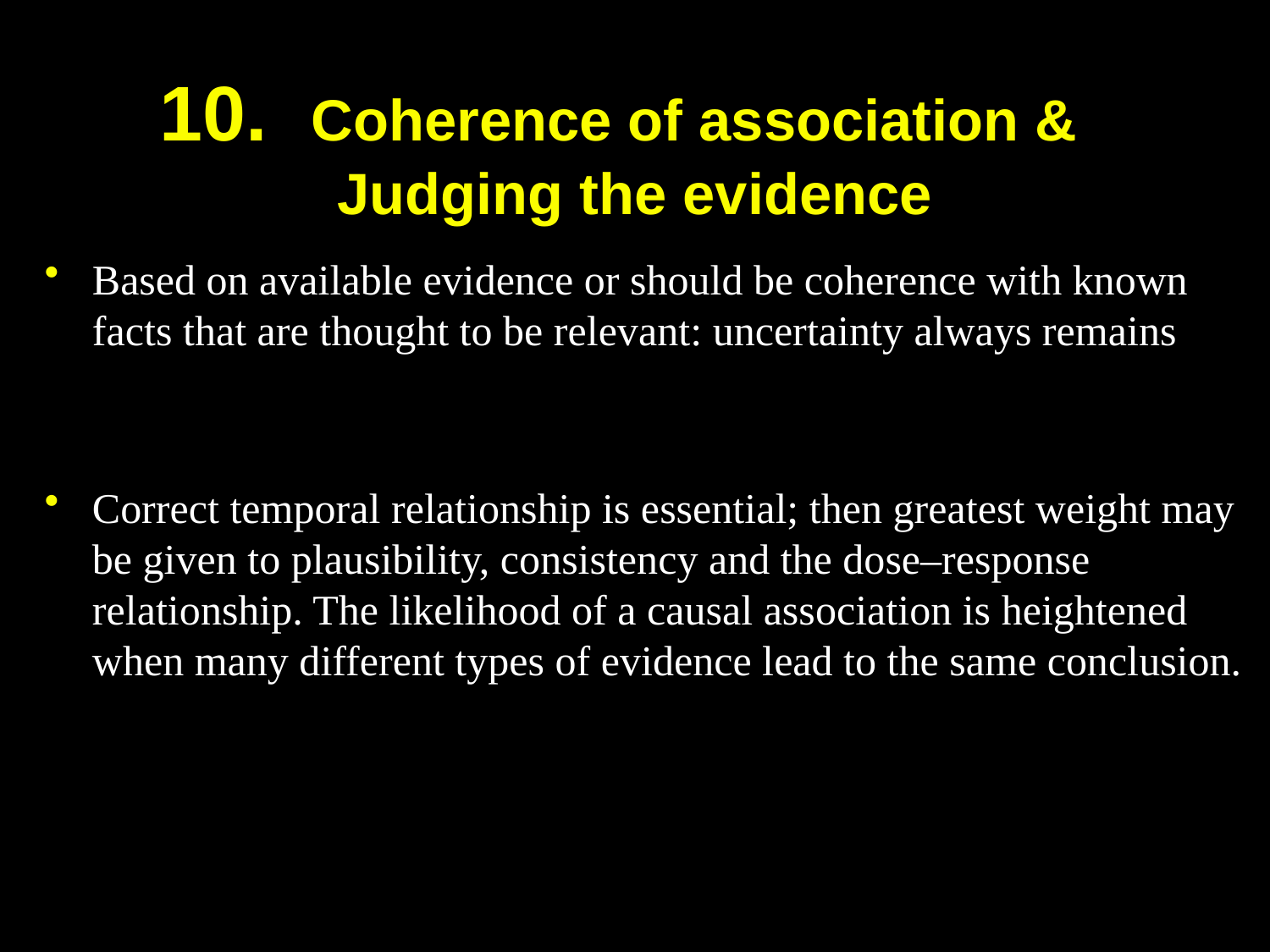

# 10.  Coherence of association &   Judging the evidence
Based on available evidence or should be coherence with known facts that are thought to be relevant: uncertainty always remains

Correct temporal relationship is essential; then greatest weight may be given to plausibility, consistency and the dose–response relationship. The likelihood of a causal association is heightened when many different types of evidence lead to the same conclusion.